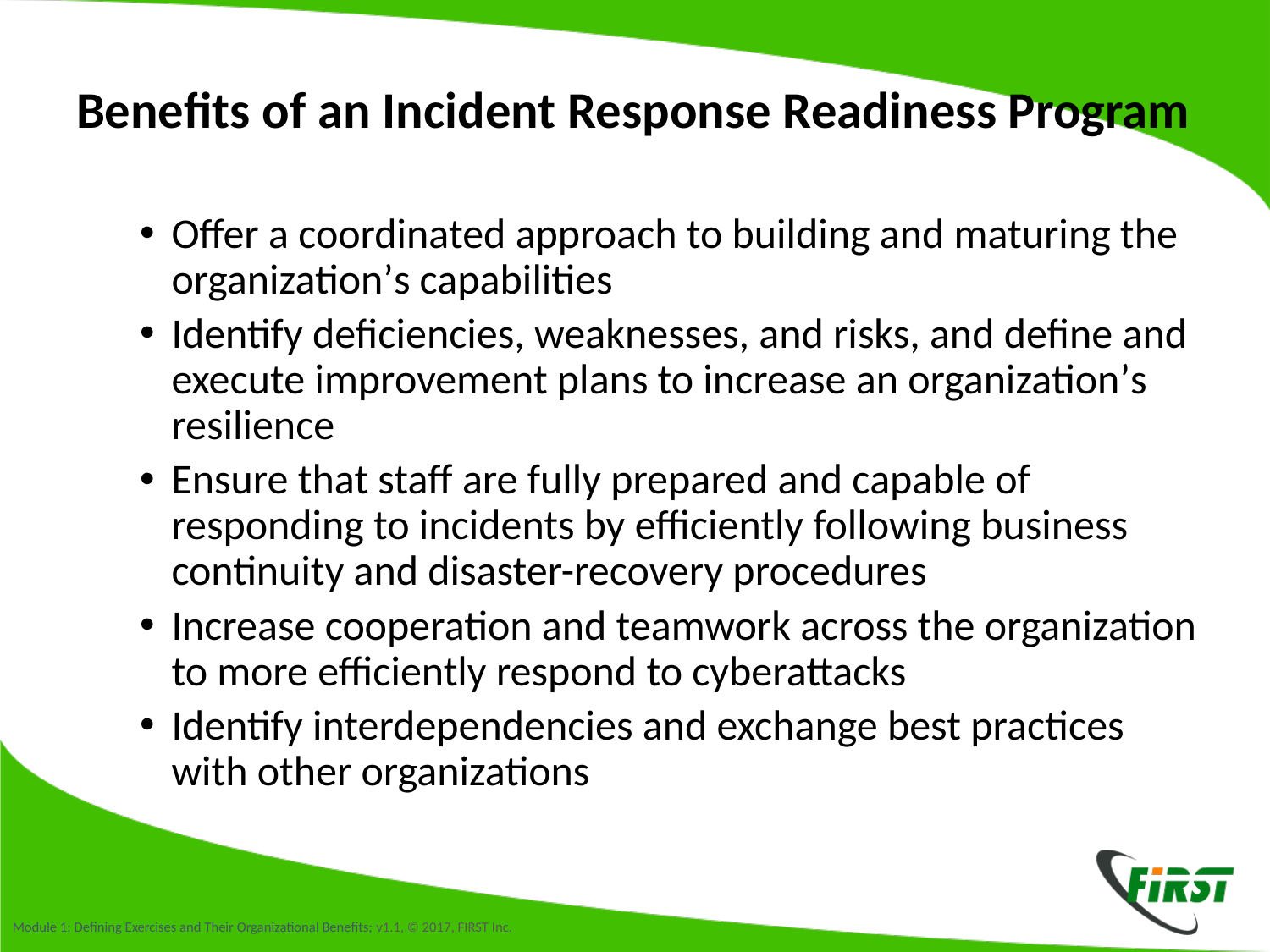

# Benefits of an Incident Response Readiness Program
Offer a coordinated approach to building and maturing the organization’s capabilities
Identify deficiencies, weaknesses, and risks, and define and execute improvement plans to increase an organization’s resilience
Ensure that staff are fully prepared and capable of responding to incidents by efficiently following business continuity and disaster-recovery procedures
Increase cooperation and teamwork across the organization to more efficiently respond to cyberattacks
Identify interdependencies and exchange best practices with other organizations